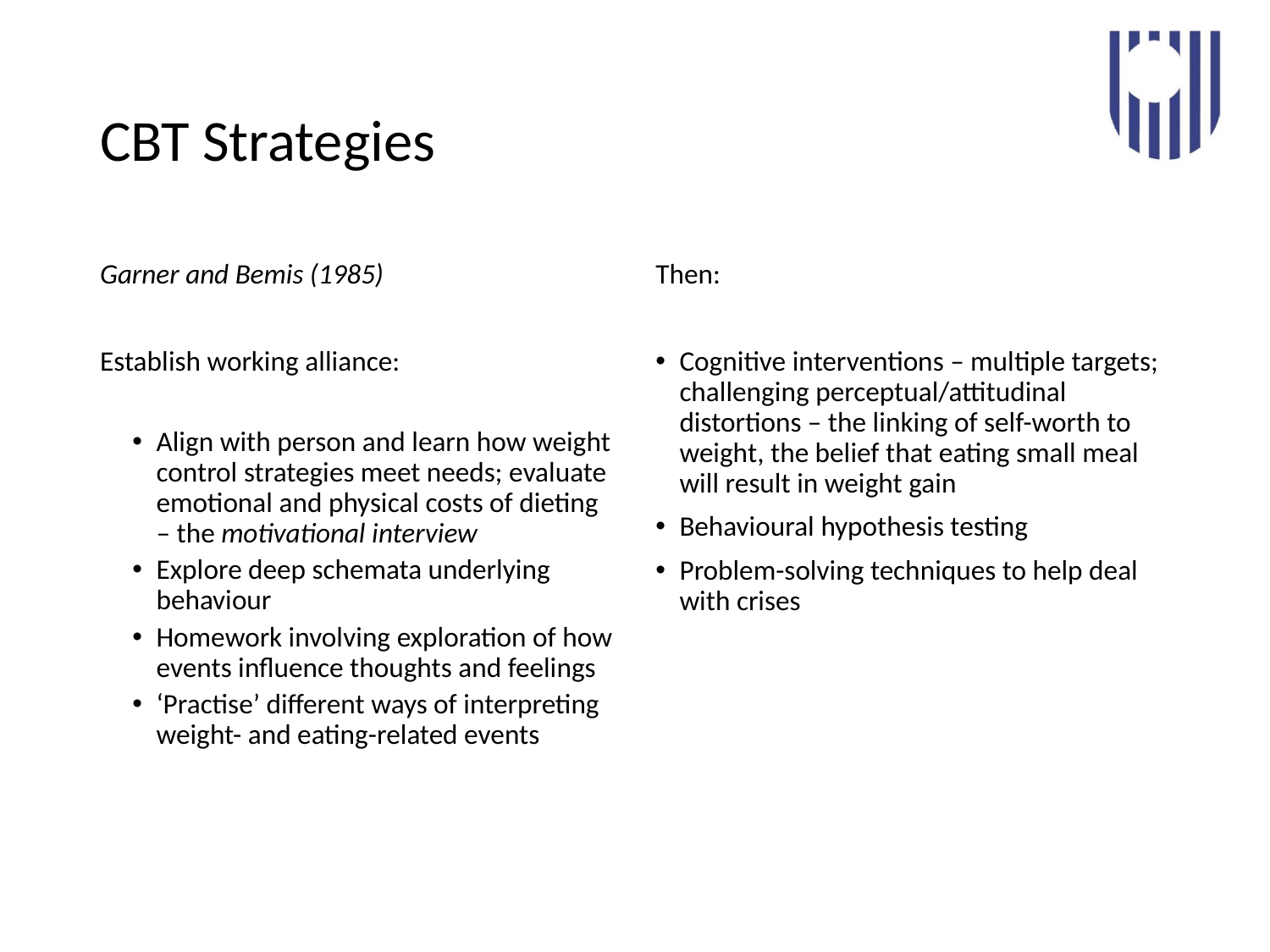

# CBT Strategies
Garner and Bemis (1985)

Establish working alliance:

Align with person and learn how weight control strategies meet needs; evaluate emotional and physical costs of dieting – the motivational interview
Explore deep schemata underlying behaviour
Homework involving exploration of how events influence thoughts and feelings
‘Practise’ different ways of interpreting weight- and eating-related events
Then:

Cognitive interventions – multiple targets; challenging perceptual/attitudinal distortions – the linking of self-worth to weight, the belief that eating small meal will result in weight gain
Behavioural hypothesis testing
Problem-solving techniques to help deal with crises